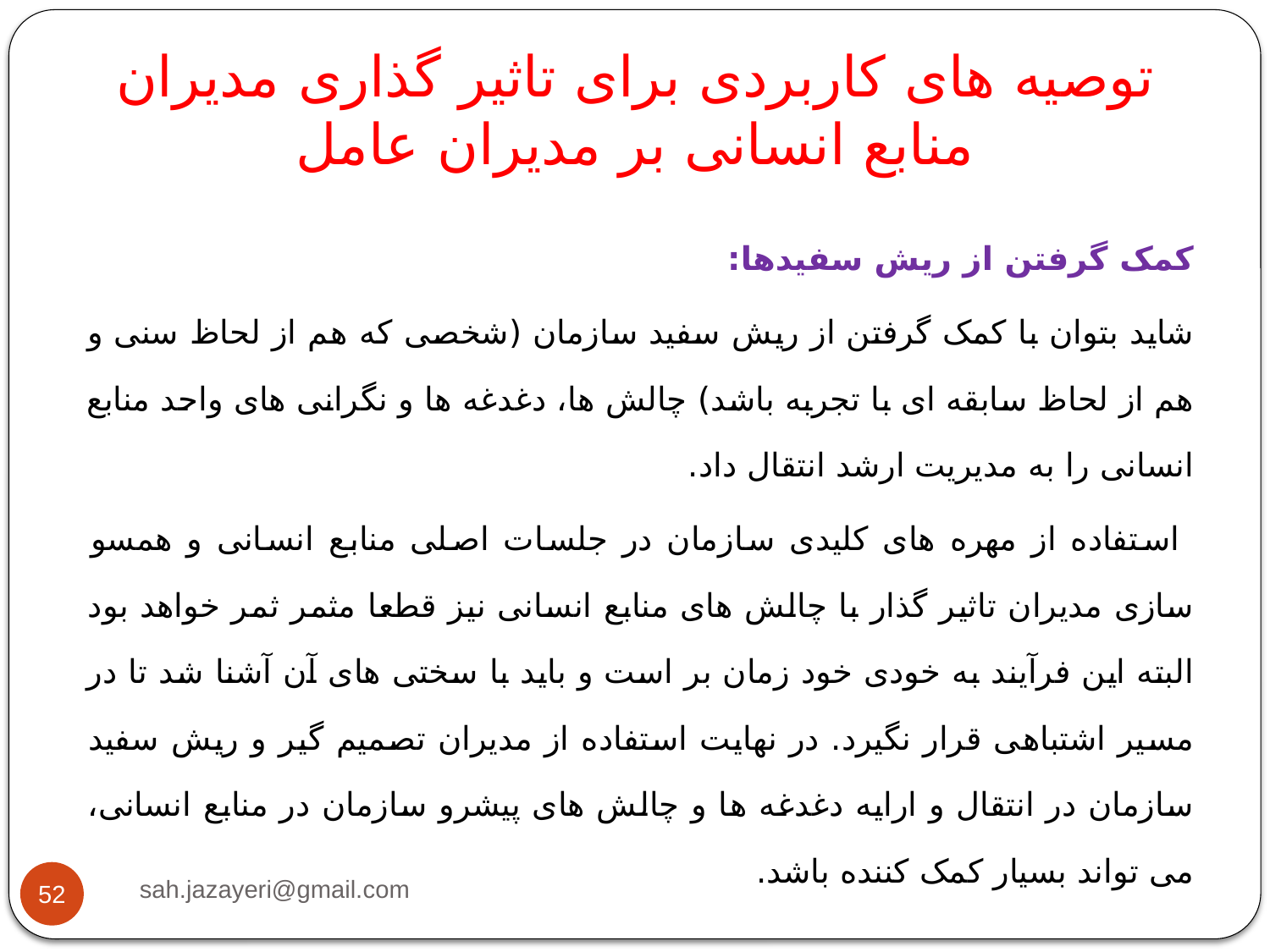

توصیه های کاربردی برای تاثیر گذاری مدیران منابع انسانی بر مدیران عامل
کمک گرفتن از ریش سفیدها:
شاید بتوان با کمک گرفتن از ریش سفید سازمان (شخصی که هم از لحاظ سنی و هم از لحاظ سابقه ای با تجربه باشد) چالش ها، دغدغه ها و نگرانی های واحد منابع انسانی را به مدیریت ارشد انتقال داد.
 استفاده از مهره های کلیدی سازمان در جلسات اصلی منابع انسانی و همسو سازی مدیران تاثیر گذار با چالش های منابع انسانی نیز قطعا مثمر ثمر خواهد بود البته این فرآیند به خودی خود زمان بر است و باید با سختی های آن آشنا شد تا در مسیر اشتباهی قرار نگیرد. در نهایت استفاده از مدیران تصمیم گیر و ریش سفید سازمان در انتقال و ارایه دغدغه ها و چالش های پیشرو سازمان در منابع انسانی، می تواند بسیار کمک کننده باشد.
sah.jazayeri@gmail.com
52